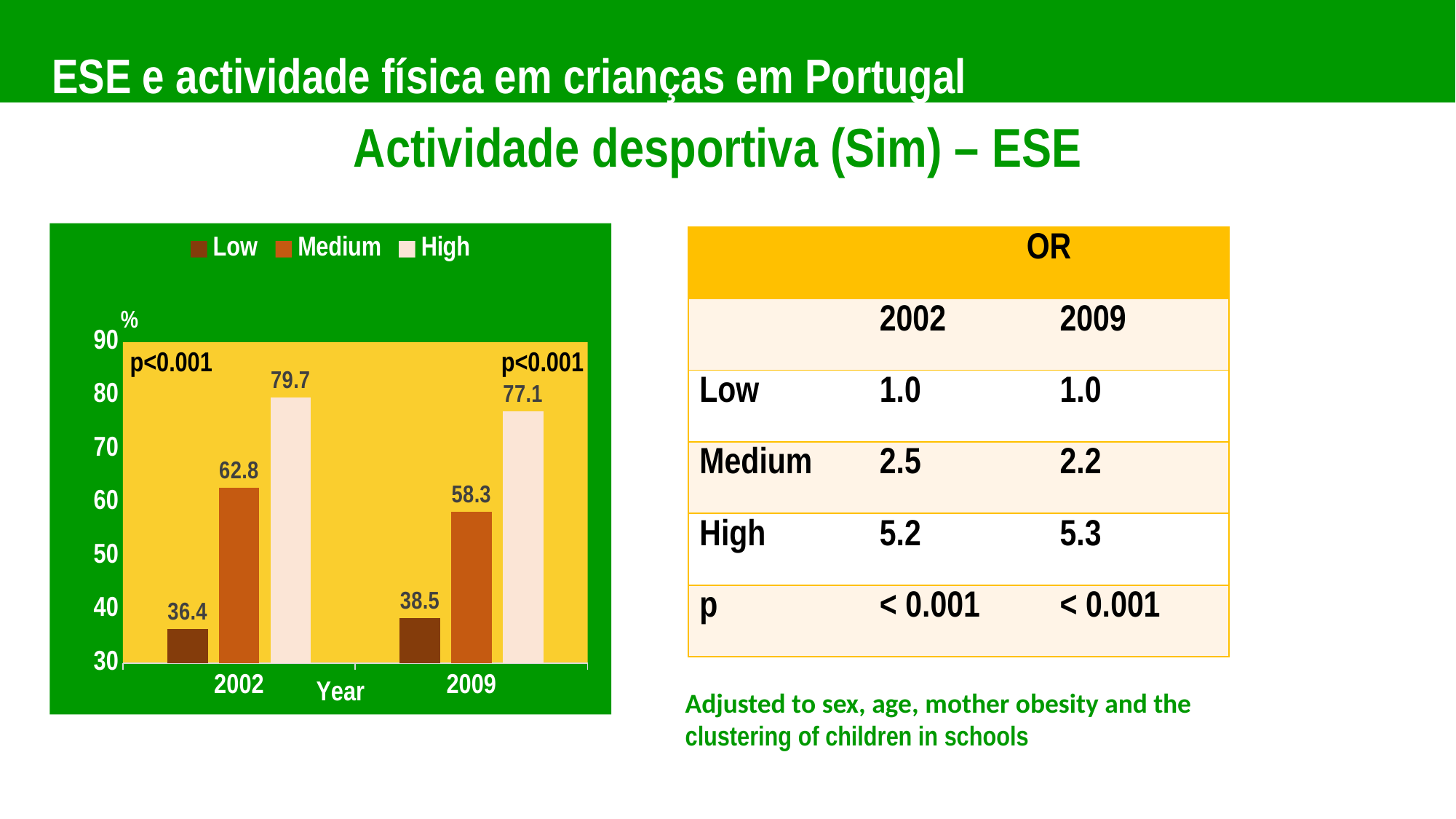

ESE e actividade física em crianças em Portugal
Actividade desportiva (Sim) – ESE

### Chart

| Category | Low | Medium | High |
|---|---|---|---|
| 2002 | 36.4 | 62.8 | 79.7 |
| 2009 | 38.5 | 58.3 | 77.1 |
|  | OR |  |
| --- | --- | --- |
|  | 2002 | 2009 |
| Low | 1.0 | 1.0 |
| Medium | 2.5 | 2.2 |
| High | 5.2 | 5.3 |
| p | < 0.001 | < 0.001 |
p<0.001
p<0.001
Adjusted to sex, age, mother obesity and the  clustering of children in schools
Adjusted to sex, age, mother obesity and the  clustering of children in schools